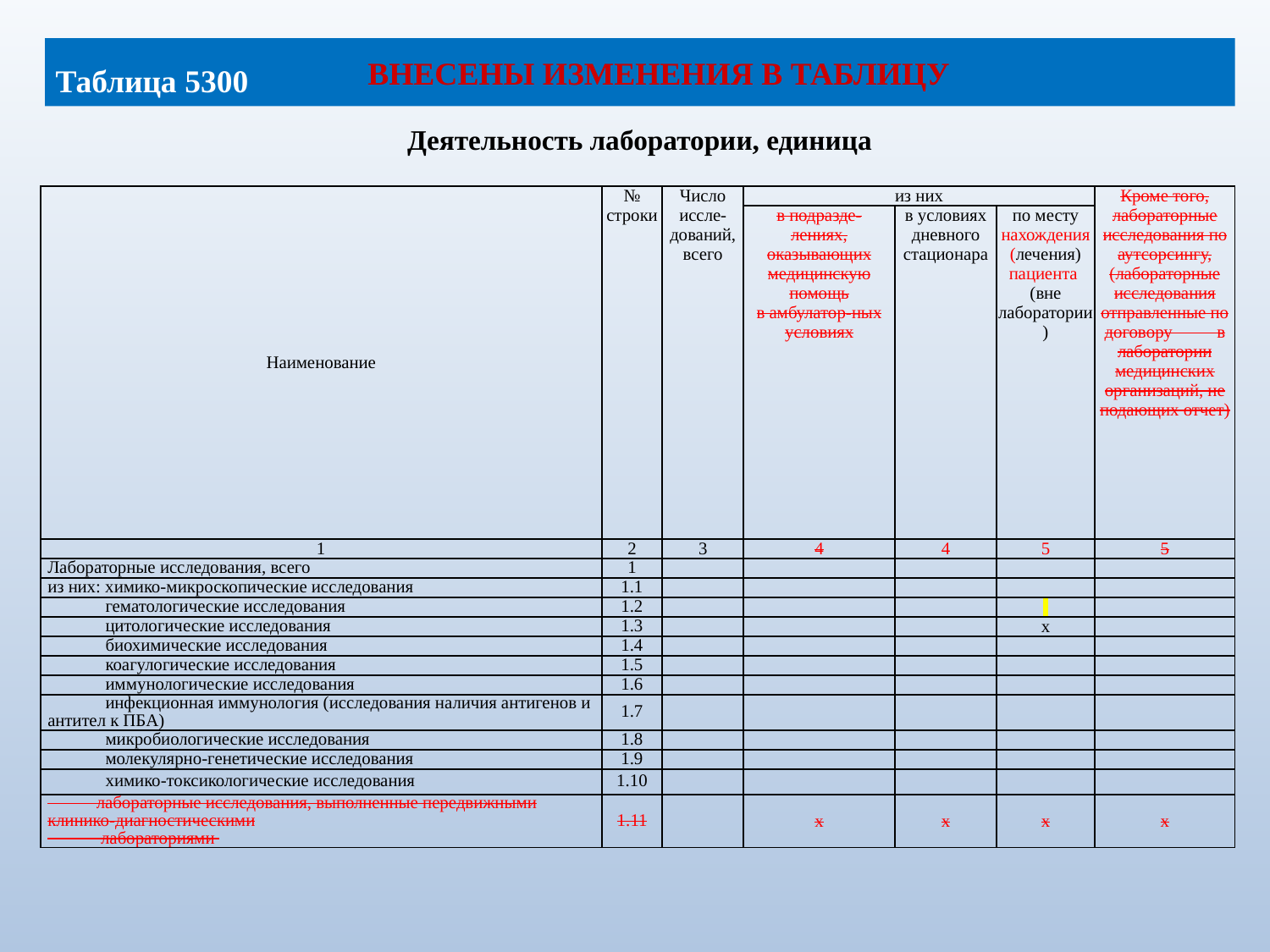

# ВНЕСЕНЫ ИЗМЕНЕНИЯ В ТАБЛИЦУ
Таблица 5300
Деятельность лаборатории, единица
| Наименование | № строки | Число иссле-дований, всего | из них |  |  | Кроме того, лабораторные исследования по аутсорсингу, (лабораторные исследования отправленные по договору в лаборатории медицинских организаций, не подающих отчет) |
| --- | --- | --- | --- | --- | --- | --- |
|  |  |  | в подразде-лениях, оказывающих медицинскую помощь в амбулатор-ных условиях | в условиях дневного стационара | по месту нахождения (лечения) пациента (вне лаборатории) |  |
| 1 | 2 | 3 | 4 | 4 | 5 | 5 |
| Лабораторные исследования, всего | 1 |  |  |  |  |  |
| из них: химико-микроскопические исследования | 1.1 |  |  |  |  |  |
| гематологические исследования | 1.2 |  |  |  |  |  |
| цитологические исследования | 1.3 |  |  |  | х |  |
| биохимические исследования | 1.4 |  |  |  |  |  |
| коагулогические исследования | 1.5 |  |  |  |  |  |
| иммунологические исследования | 1.6 |  |  |  |  |  |
| инфекционная иммунология (исследования наличия антигенов и антител к ПБА) | 1.7 |  |  |  |  |  |
| микробиологические исследования | 1.8 |  |  |  |  |  |
| молекулярно-генетические исследования | 1.9 |  |  |  |  |  |
| химико-токсикологические исследования | 1.10 |  |  |  |  |  |
| лабораторные исследования, выполненные передвижными клинико-диагностическими лабораториями | 1.11 |  | х | х | х | х |